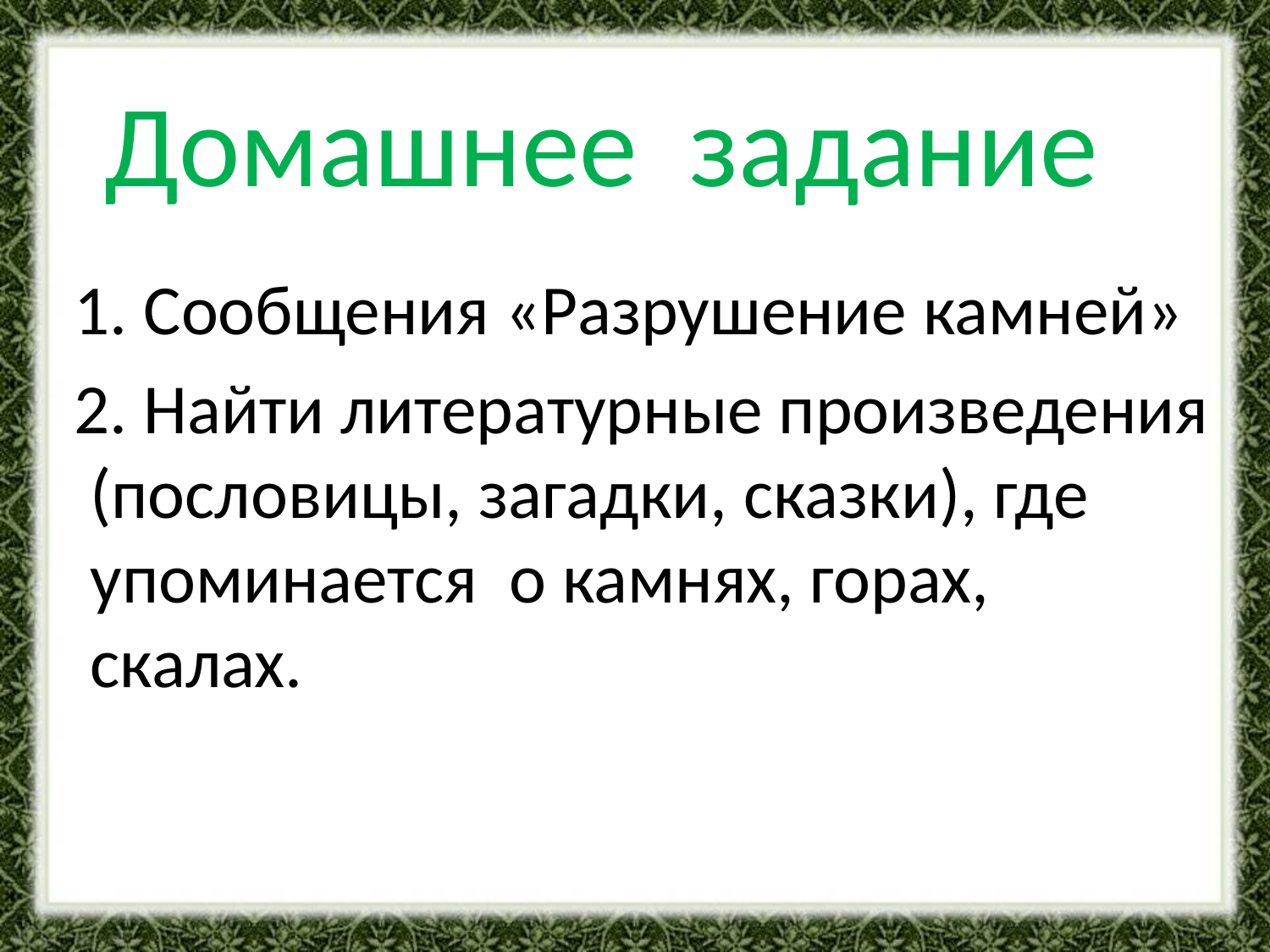

Домашнее  задание
  1. Сообщения «Разрушение камней»
  2. Найти литературные произведения (пословицы, загадки, сказки), где упоминается  о камнях, горах, скалах.